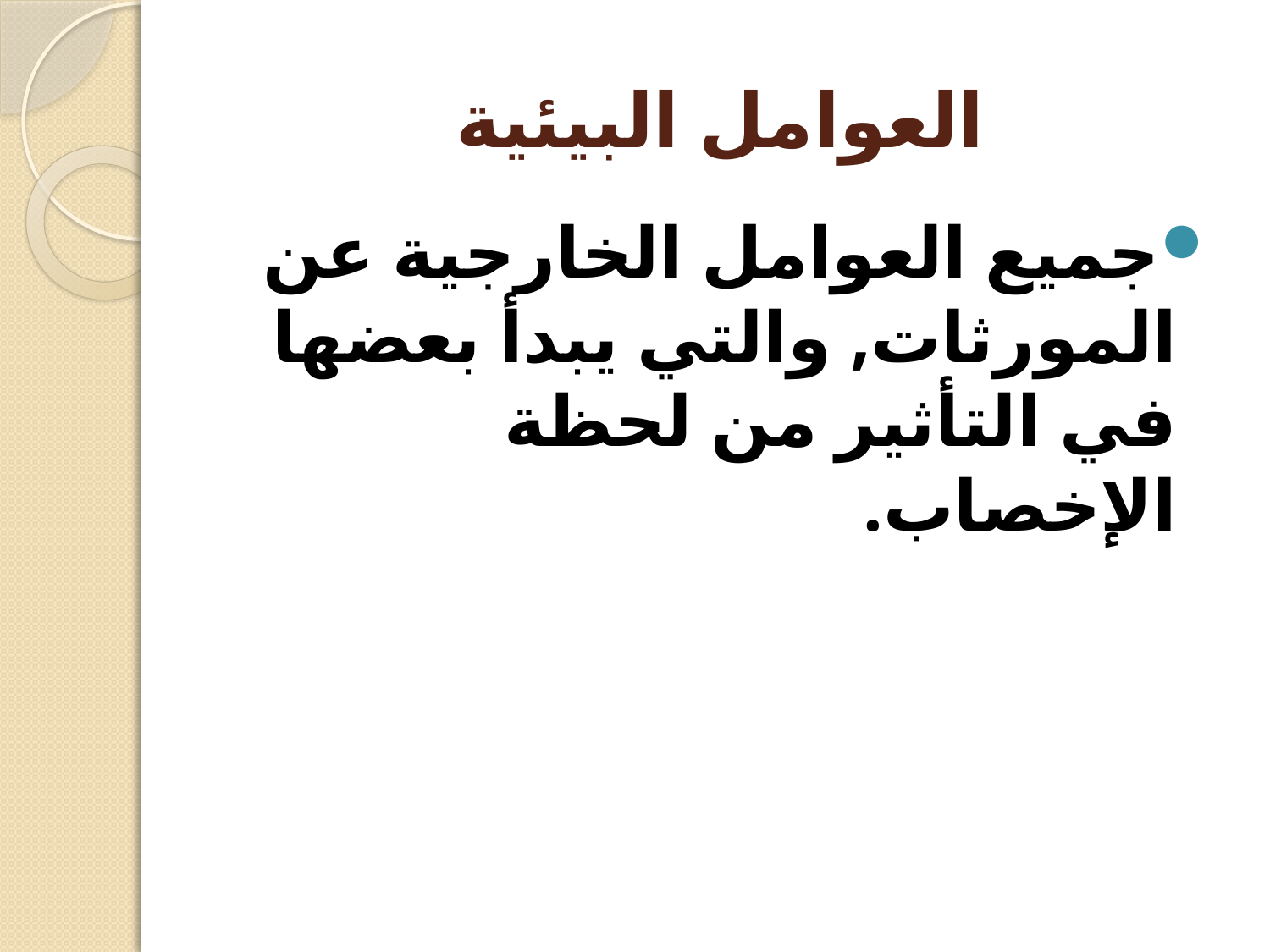

# العوامل البيئية
جميع العوامل الخارجية عن المورثات, والتي يبدأ بعضها في التأثير من لحظة الإخصاب.